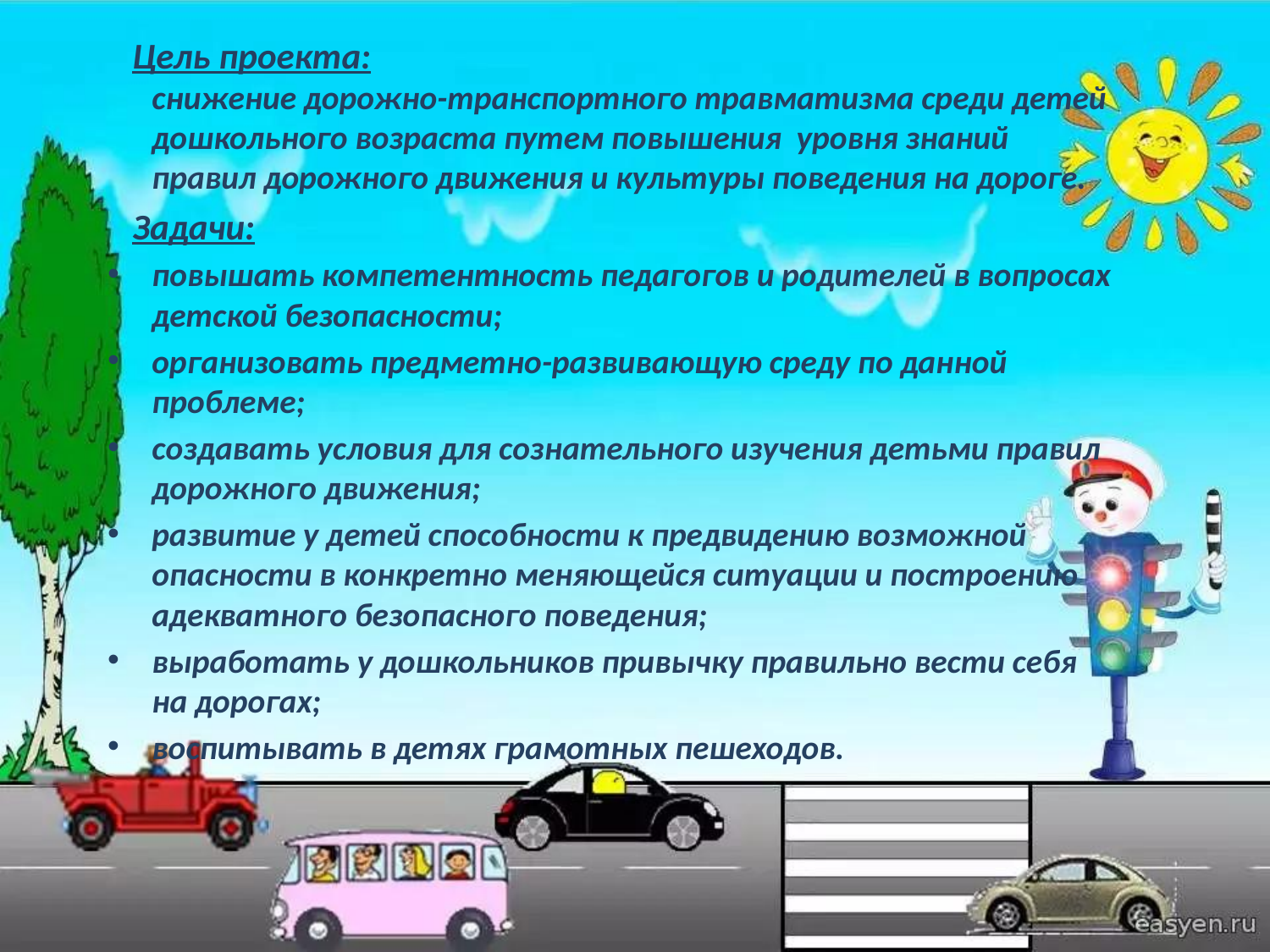

Цель проекта:
снижение дорожно-транспортного травматизма среди детей дошкольного возраста путем повышения  уровня знаний правил дорожного движения и культуры поведения на дороге.
   Задачи:
повышать компетентность педагогов и родителей в вопросах детской безопасности;
организовать предметно-развивающую среду по данной проблеме;
создавать условия для сознательного изучения детьми правил дорожного движения;
развитие у детей способности к предвидению возможной опасности в конкретно меняющейся ситуации и построению адекватного безопасного поведения;
выработать у дошкольников привычку правильно вести себя на дорогах;
воспитывать в детях грамотных пешеходов.

#